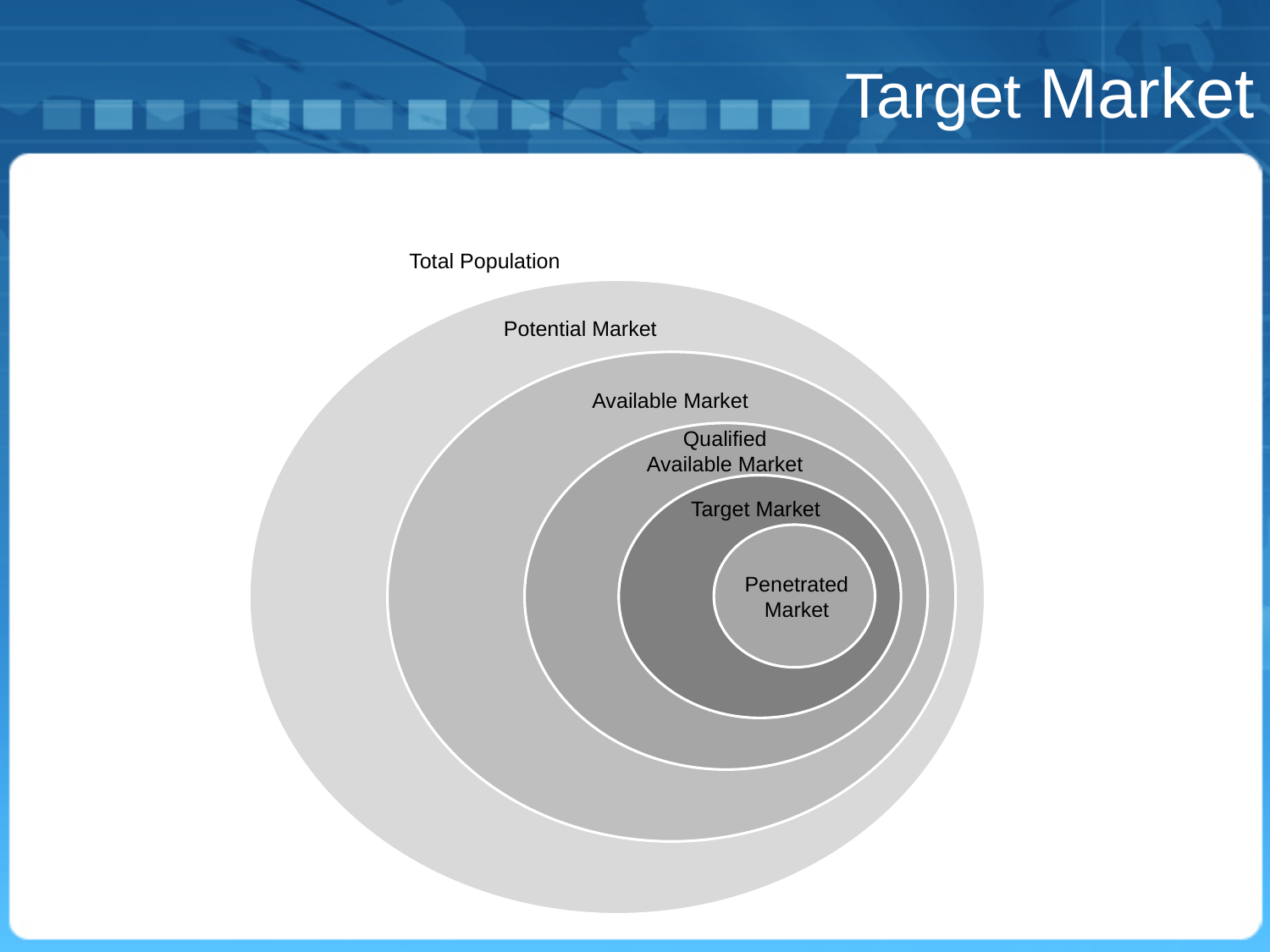

Target Market
Total Population

Potential Market
Available Market
Qualified Available Market
Target Market
Penetrated Market